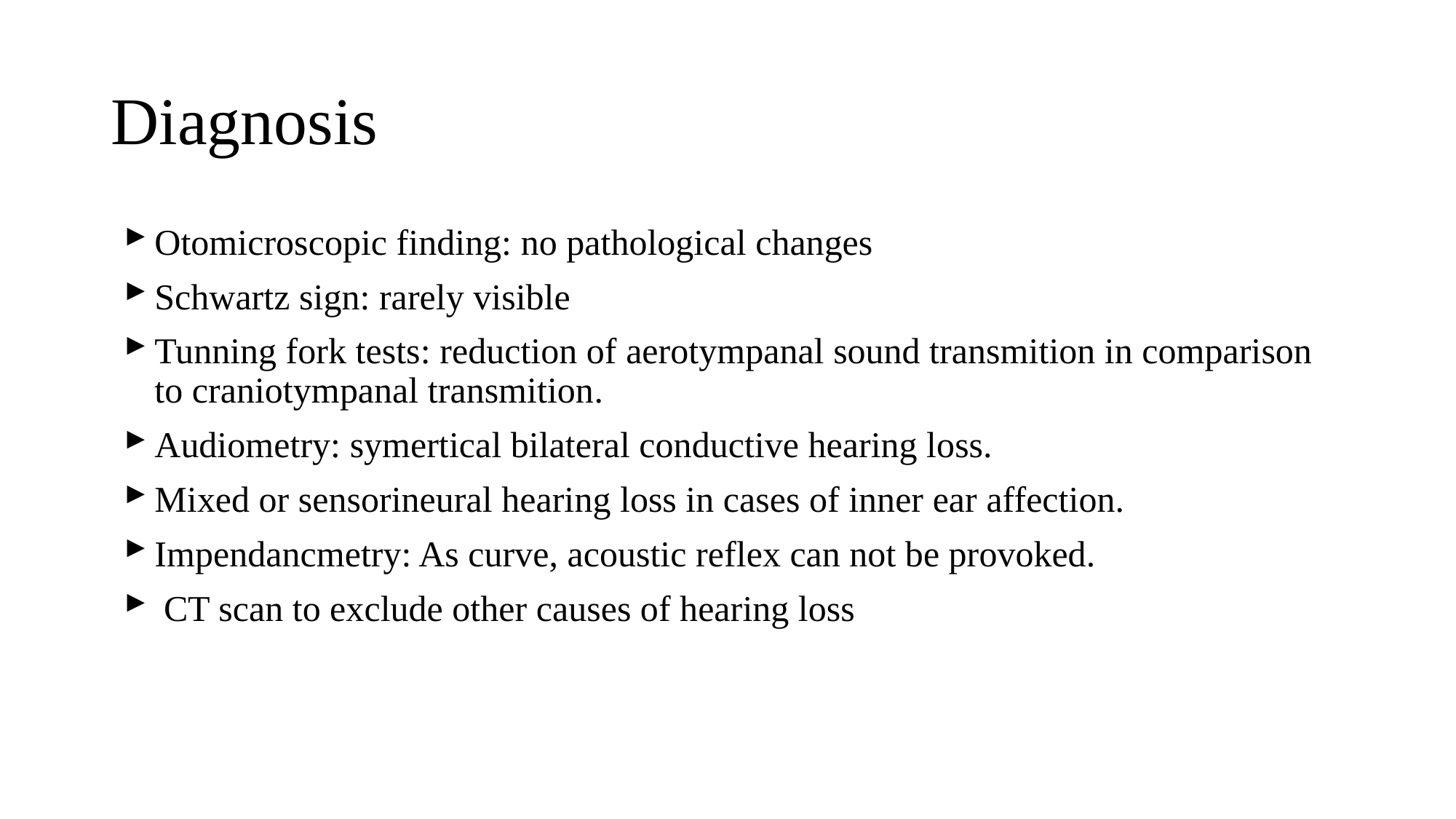

# Diagnosis
Otomicroscopic finding: no pathological changes
Schwartz sign: rarely visible
Tunning fork tests: reduction of aerotympanal sound transmition in comparison to craniotympanal transmition.
Audiometry: symertical bilateral conductive hearing loss.
Mixed or sensorineural hearing loss in cases of inner ear affection.
Impendancmetry: As curve, acoustic reflex can not be provoked.
 CT scan to exclude other causes of hearing loss